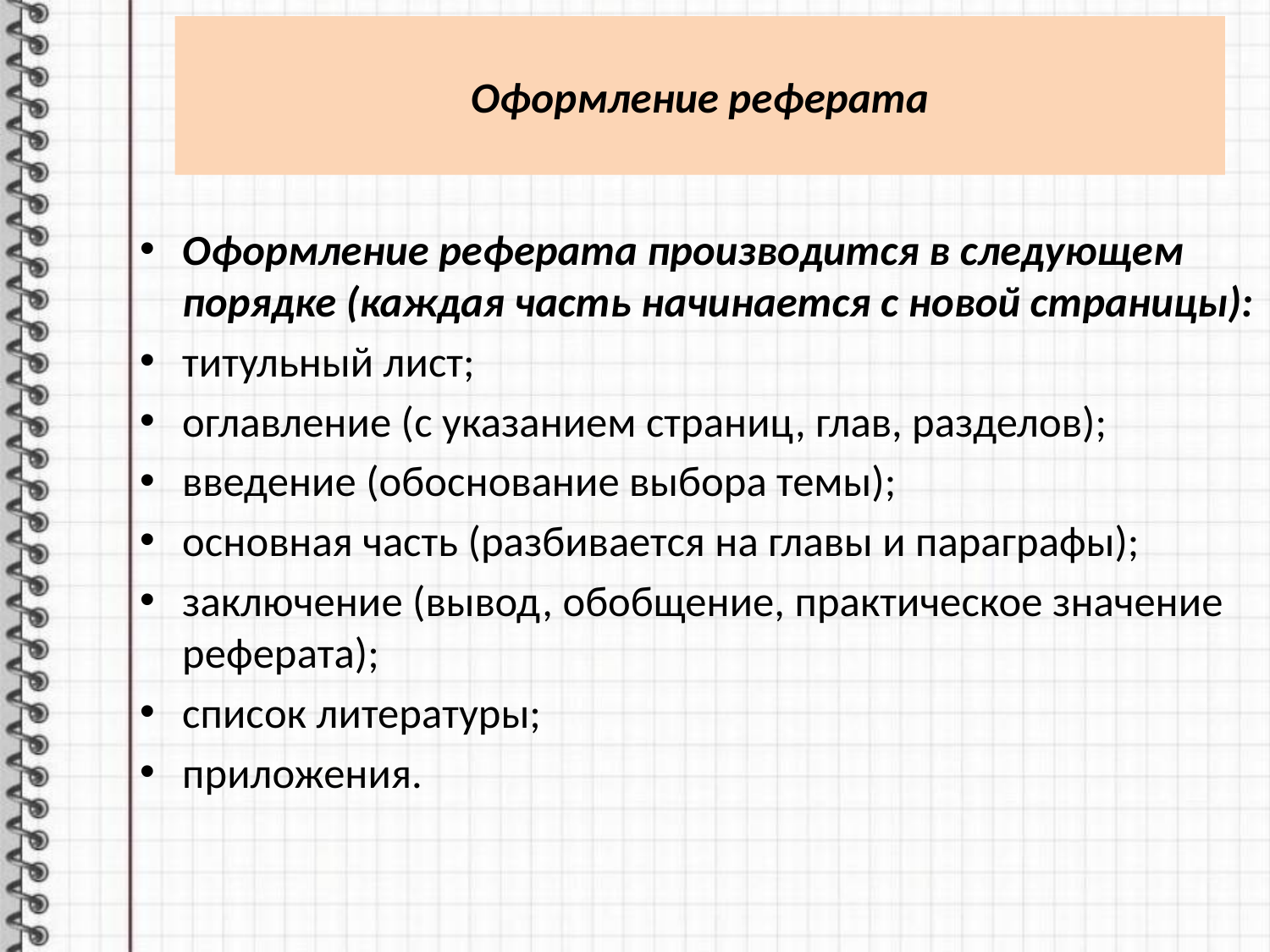

# Оформление реферата
Оформление реферата производится в следующем порядке (каждая часть начинается с новой страницы):
титульный лист;
оглавление (с указанием страниц, глав, разделов);
введение (обоснование выбора темы);
основная часть (разбивается на главы и параграфы);
заключение (вывод, обобщение, практическое значение реферата);
список литературы;
приложения.